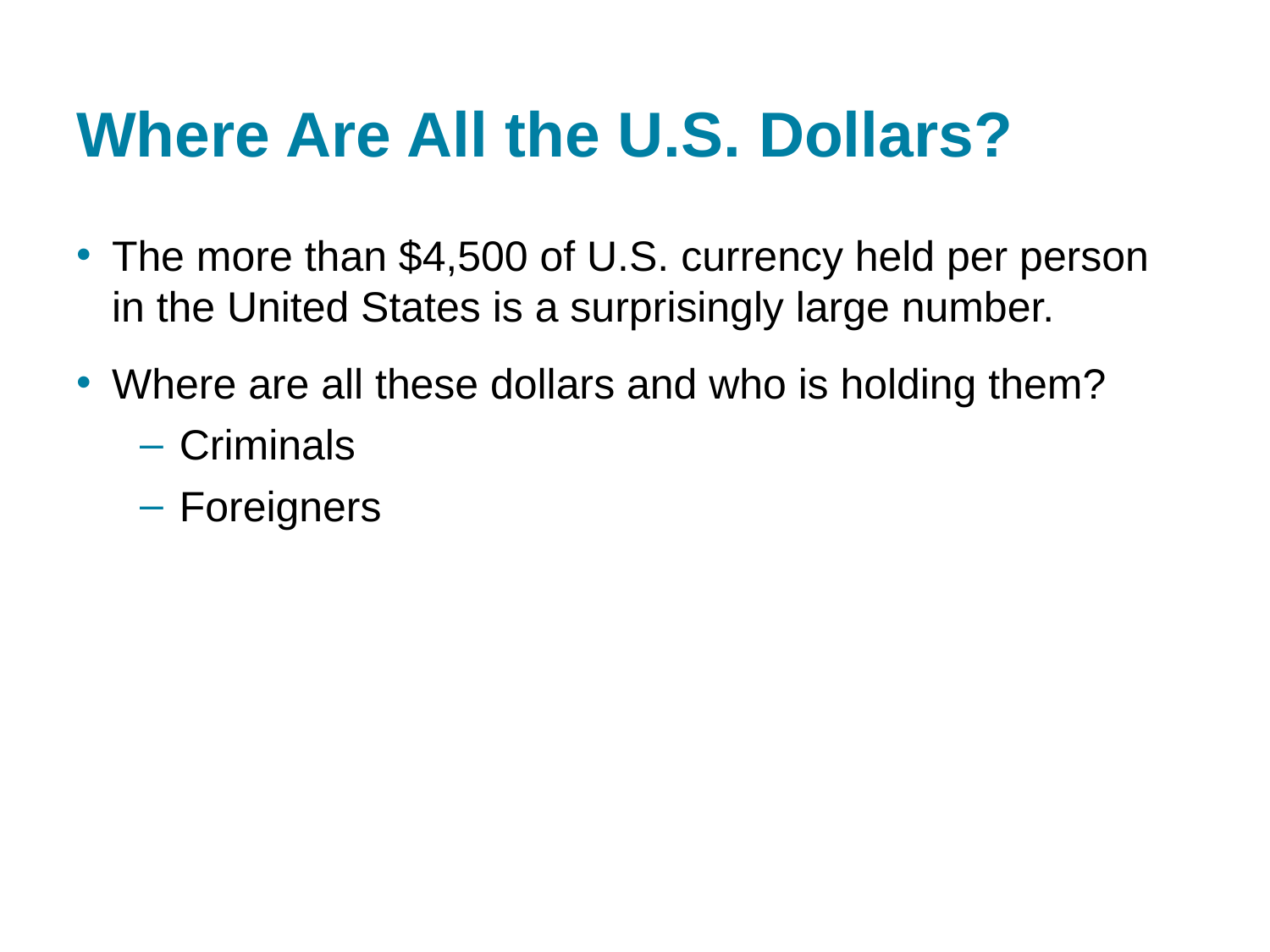

# Where Are All the U.S. Dollars?
The more than $4,500 of U.S. currency held per person in the United States is a surprisingly large number.
Where are all these dollars and who is holding them?
Criminals
Foreigners